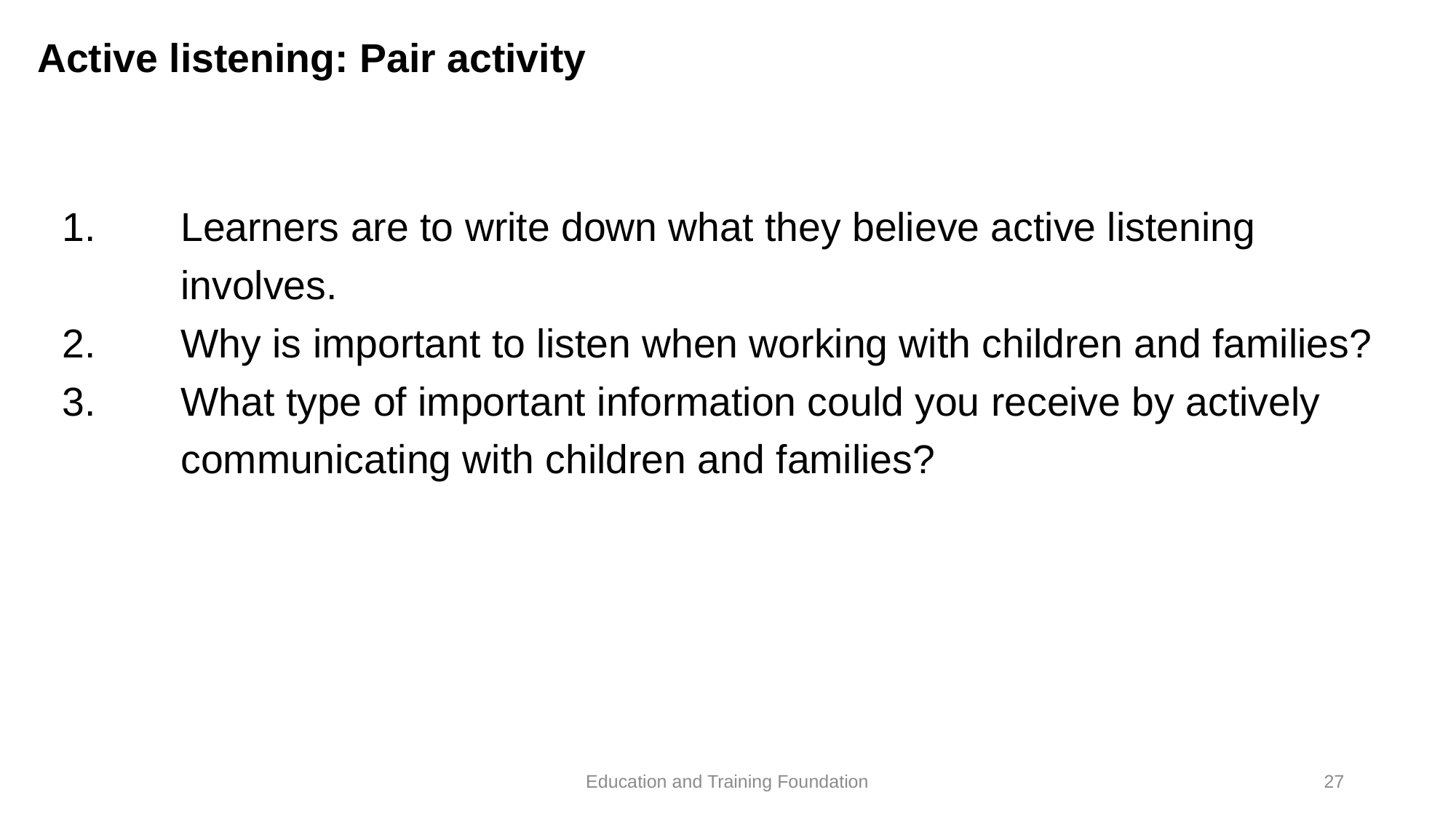

# Active listening: Pair activity
Learners are to write down what they believe active listening involves.
Why is important to listen when working with children and families?
What type of important information could you receive by actively communicating with children and families?
Education and Training Foundation
27